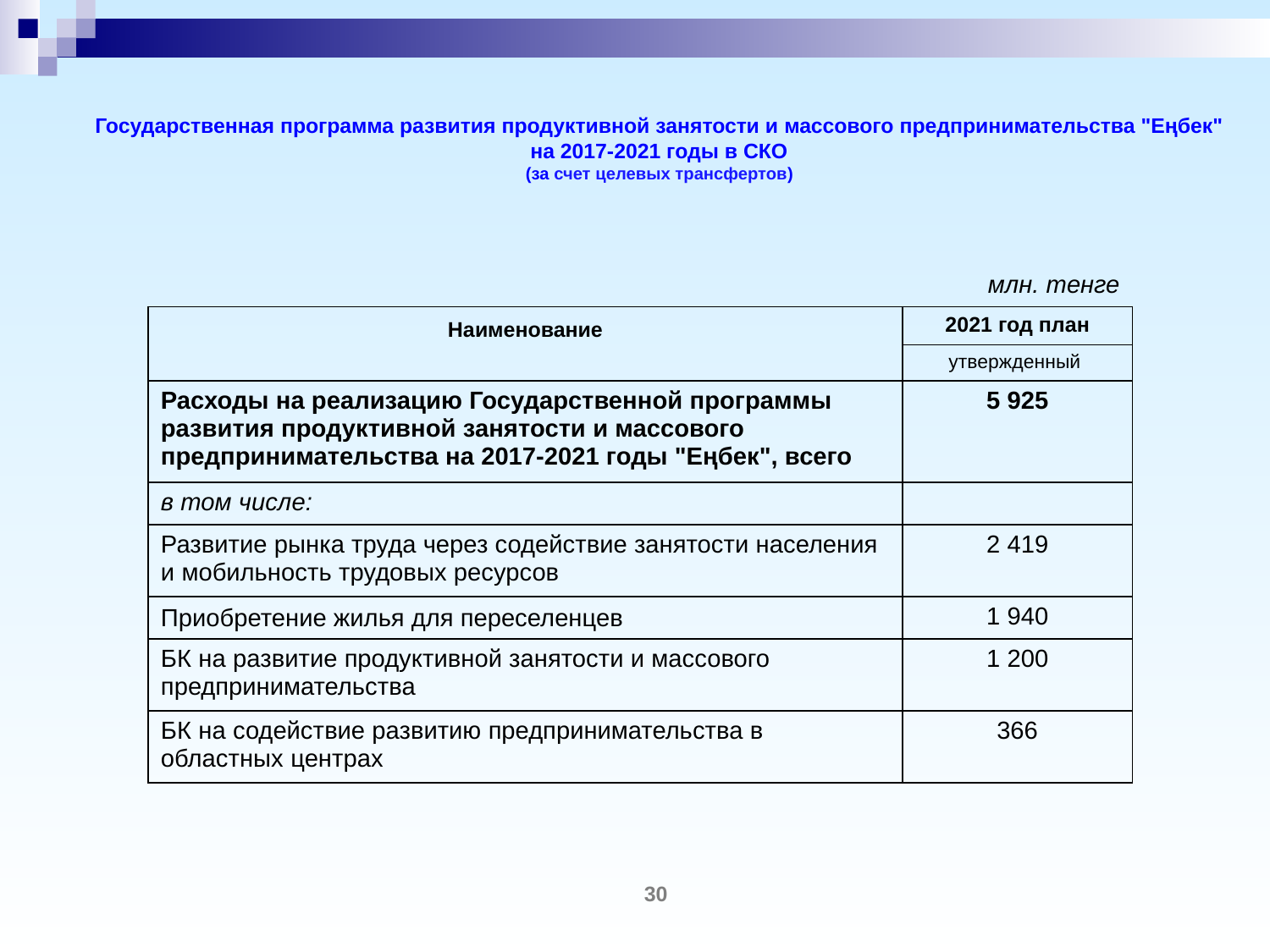

# Государственная программа развития продуктивной занятости и массового предпринимательства "Еңбек" на 2017-2021 годы в СКО (за счет целевых трансфертов)
|  | млн. тенге |
| --- | --- |
| Наименование | 2021 год план |
|  | утвержденный |
| Расходы на реализацию Государственной программы развития продуктивной занятости и массового предпринимательства на 2017-2021 годы "Еңбек", всего | 5 925 |
| в том числе: |  |
| Развитие рынка труда через содействие занятости населения и мобильность трудовых ресурсов | 2 419 |
| Приобретение жилья для переселенцев | 1 940 |
| БК на развитие продуктивной занятости и массового предпринимательства | 1 200 |
| БК на содействие развитию предпринимательства в областных центрах | 366 |
30